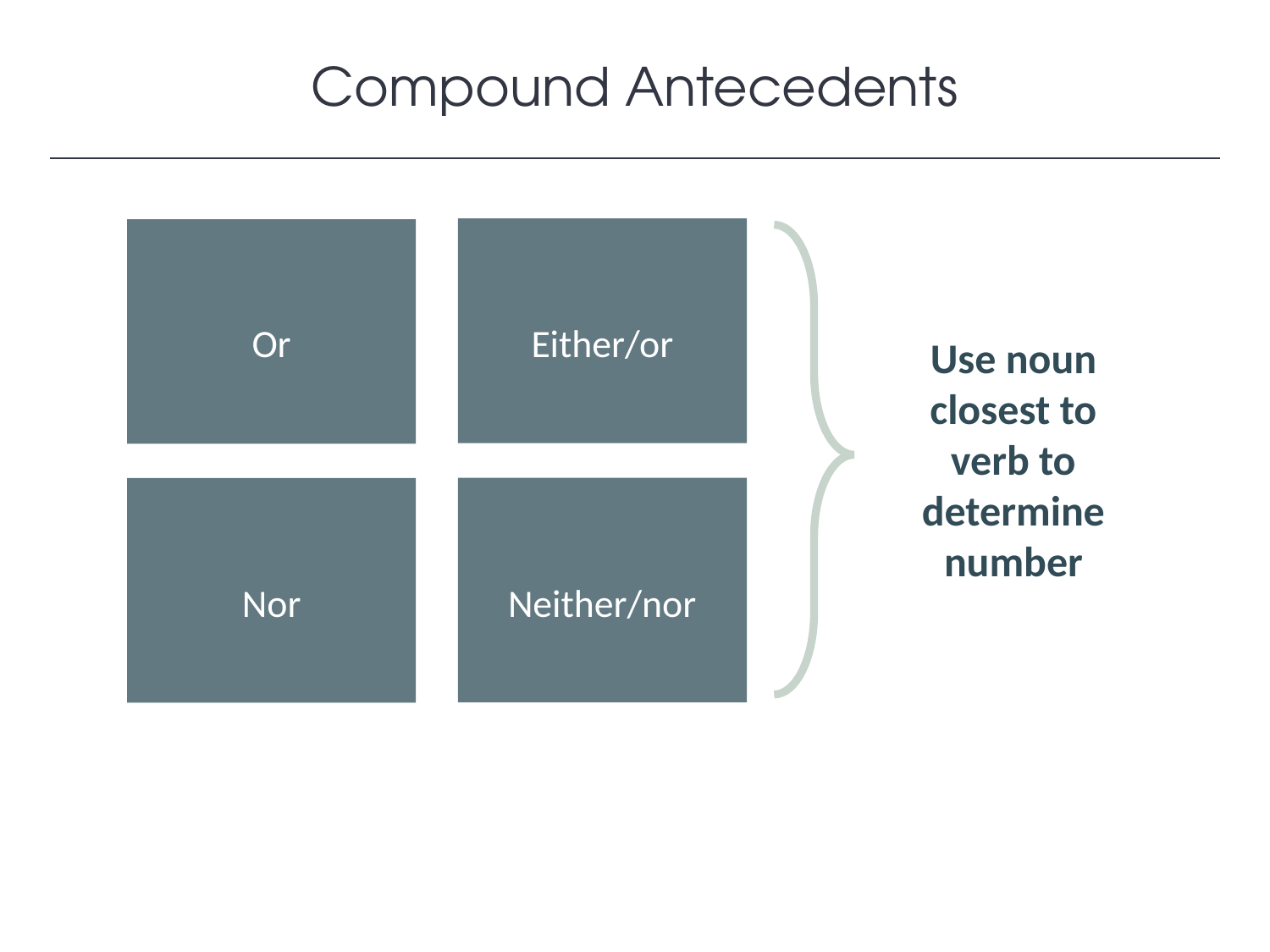

Compound Antecedents
HAWKES LEARNING

Either/or

Or

Use noun closest to verb to determine number

Neither/nor

Nor